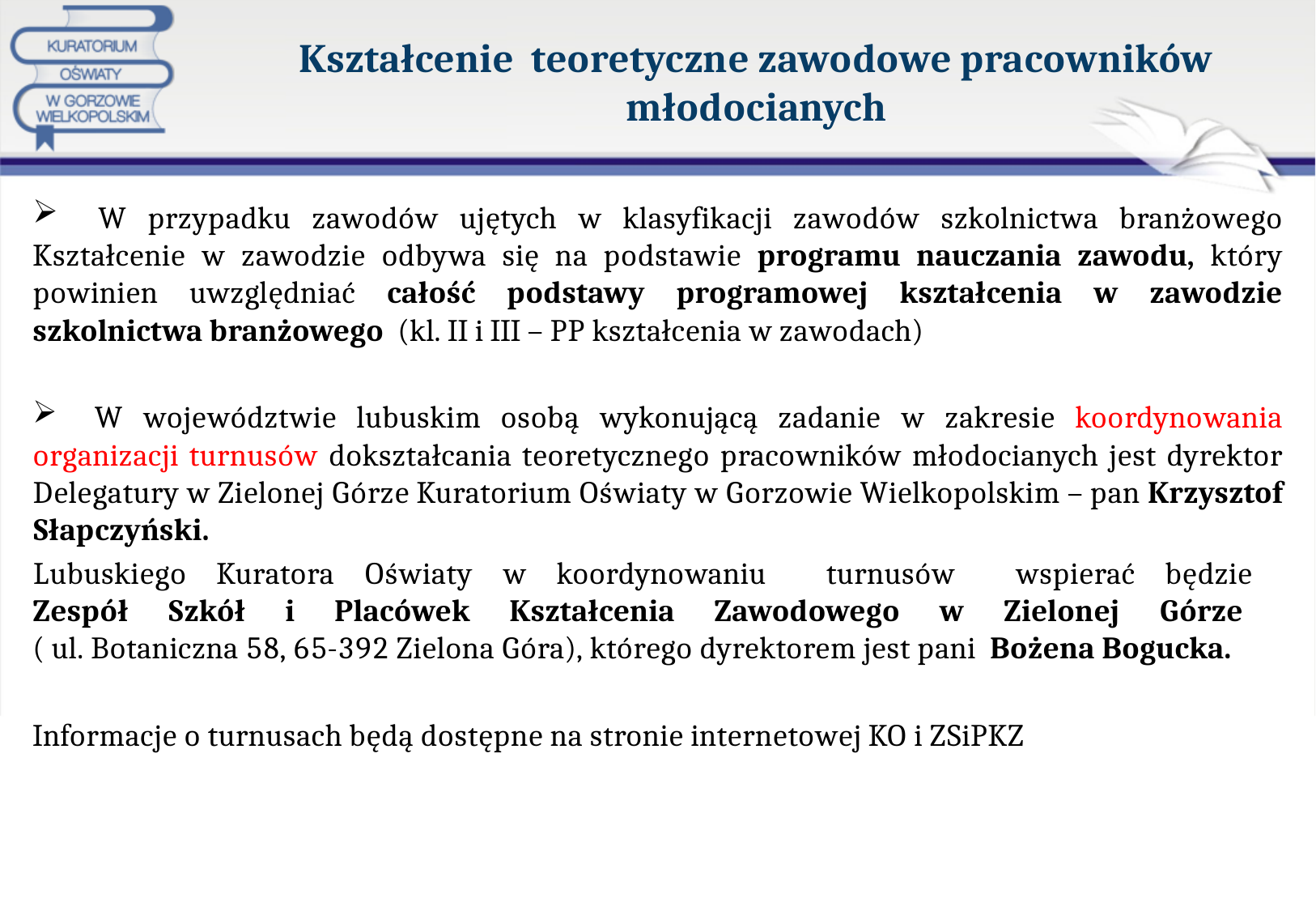

# Kształcenie  teoretyczne zawodowe pracowników młodocianych
  W przypadku zawodów ujętych w klasyfikacji zawodów szkolnictwa branżowego Kształcenie w zawodzie odbywa się na podstawie programu nauczania zawodu, który powinien uwzględniać całość podstawy programowej kształcenia w zawodzie szkolnictwa branżowego  (kl. II i III – PP kształcenia w zawodach)

  W województwie lubuskim osobą wykonującą zadanie w zakresie koordynowania organizacji turnusów dokształcania teoretycznego pracowników młodocianych jest dyrektor Delegatury w Zielonej Górze Kuratorium Oświaty w Gorzowie Wielkopolskim – pan Krzysztof Słapczyński.
Lubuskiego Kuratora Oświaty w koordynowaniu  turnusów  wspierać będzie
Zespół Szkół i Placówek Kształcenia Zawodowego w Zielonej Górze
( ul. Botaniczna 58, 65-392 Zielona Góra), którego dyrektorem jest pani  Bożena Bogucka.

Informacje o turnusach będą dostępne na stronie internetowej KO i ZSiPKZ